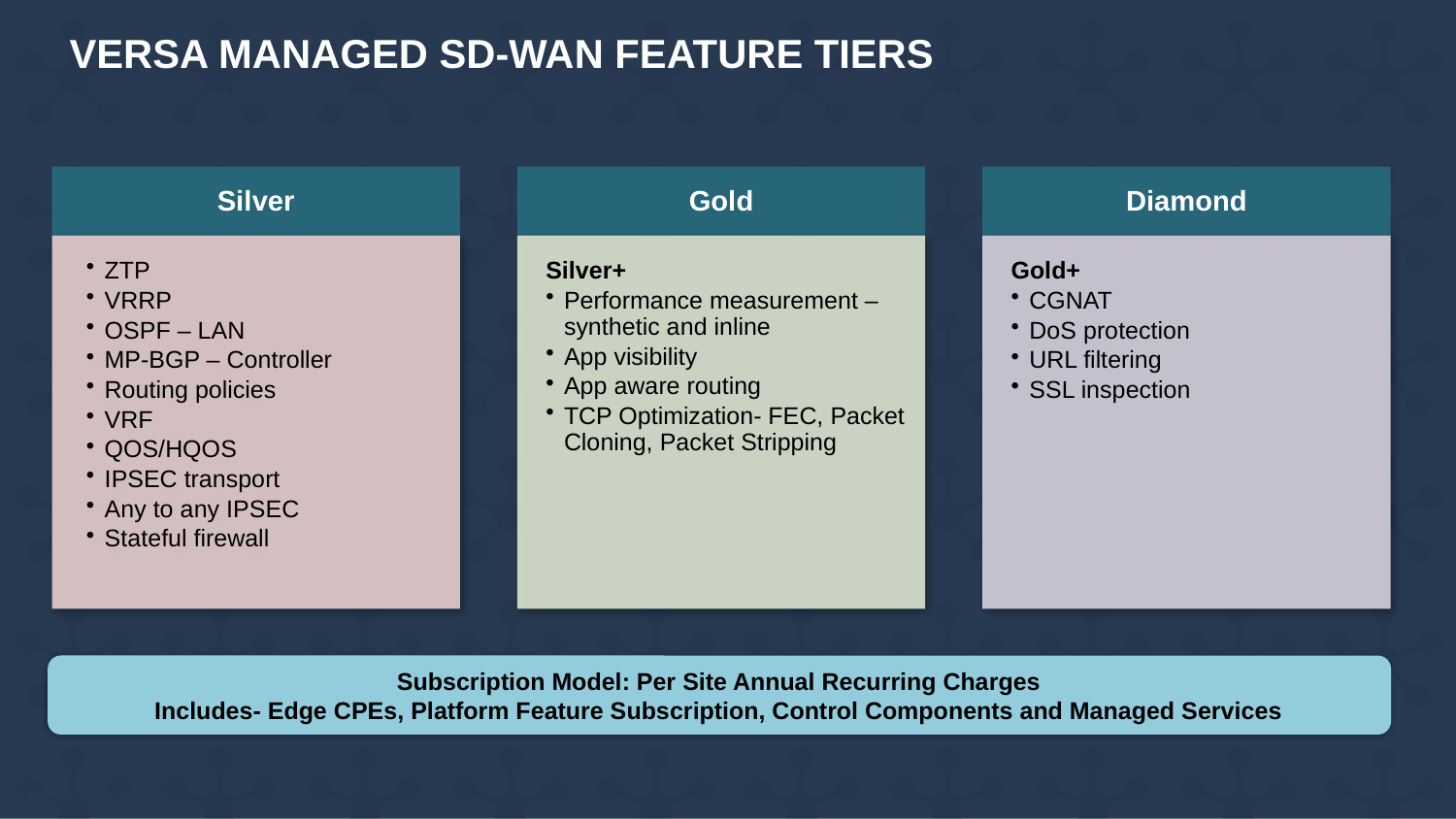

# VERSA MANAGED SD-WAN FEATURE tierS
Silver
ZTP
VRRP
OSPF – LAN
MP-BGP – Controller
Routing policies
VRF
QOS/HQOS
IPSEC transport
Any to any IPSEC
Stateful firewall
Gold
Silver+
Performance measurement – synthetic and inline
App visibility
App aware routing
TCP Optimization- FEC, Packet Cloning, Packet Stripping
Diamond
Gold+
CGNAT
DoS protection
URL filtering
SSL inspection
Subscription Model: Per Site Annual Recurring Charges
Includes- Edge CPEs, Platform Feature Subscription, Control Components and Managed Services